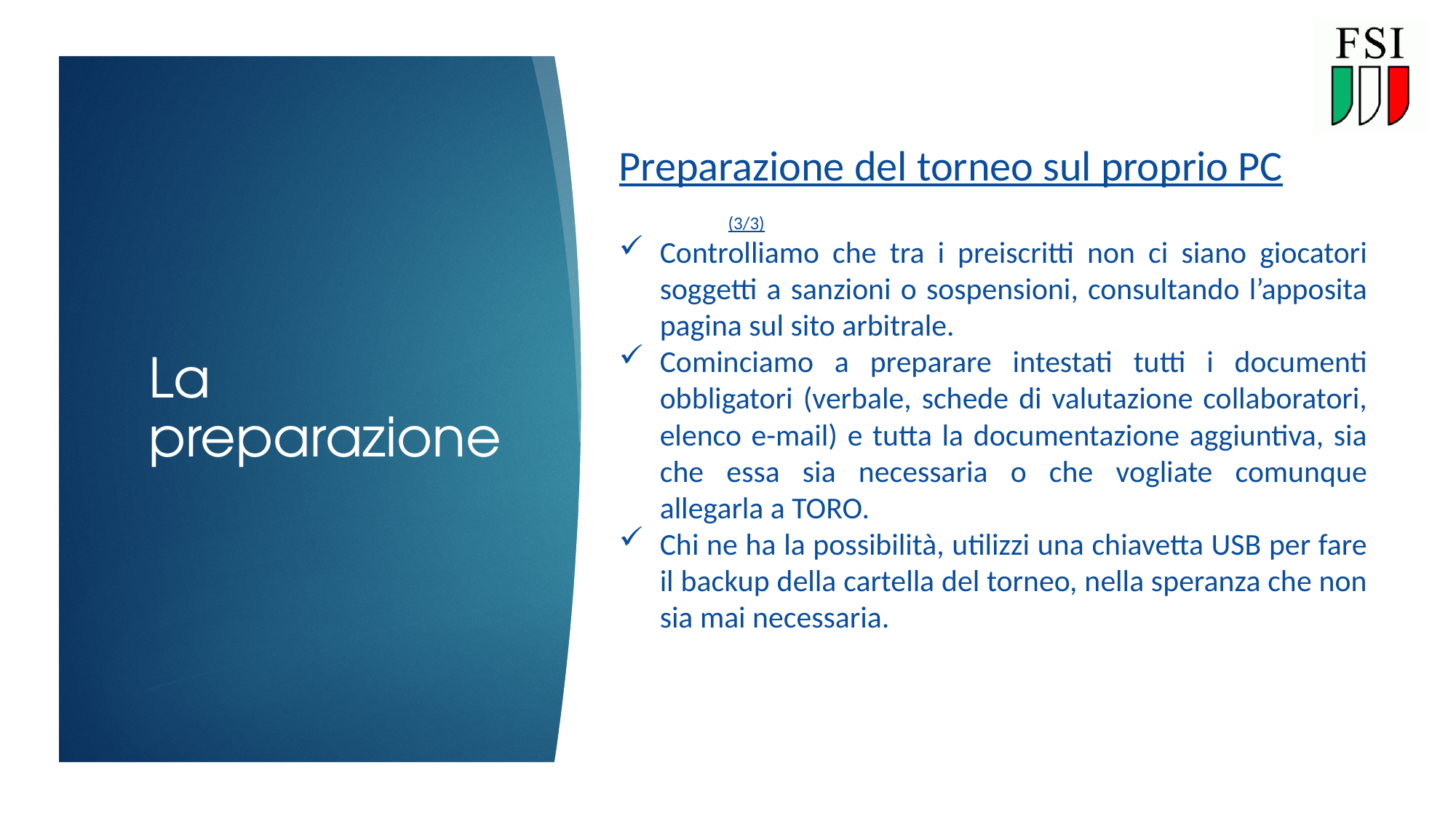

7
Preparazione del torneo sul proprio PC	(3/3)
Controlliamo che tra i preiscritti non ci siano giocatori soggetti a sanzioni o sospensioni, consultando l’apposita pagina sul sito arbitrale.
Cominciamo a preparare intestati tutti i documenti obbligatori (verbale, schede di valutazione collaboratori, elenco e-mail) e tutta la documentazione aggiuntiva, sia che essa sia necessaria o che vogliate comunque allegarla a TORO.
Chi ne ha la possibilità, utilizzi una chiavetta USB per fare il backup della cartella del torneo, nella speranza che non sia mai necessaria.
# La preparazione